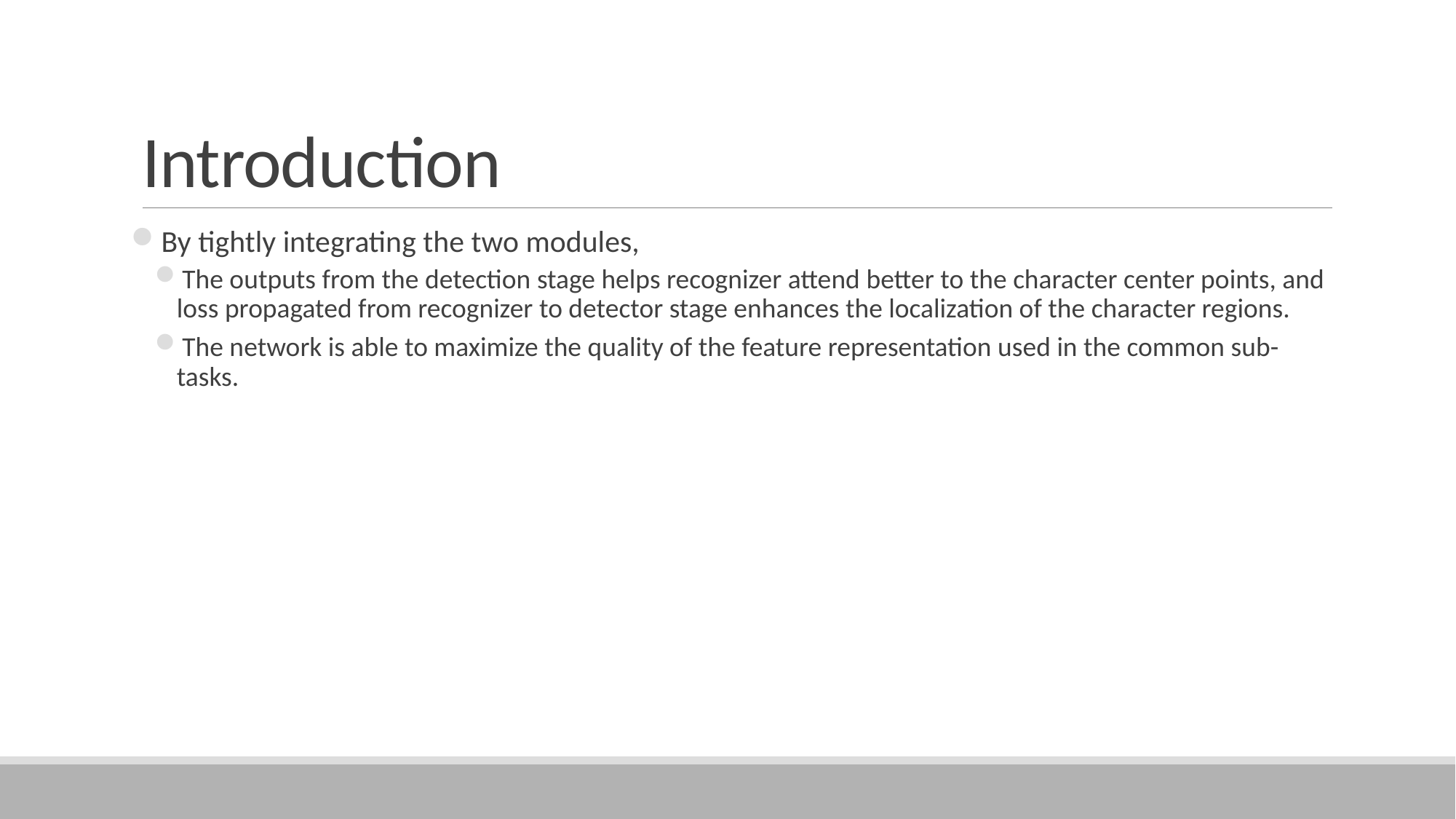

# Introduction
By tightly integrating the two modules,
The outputs from the detection stage helps recognizer attend better to the character center points, and loss propagated from recognizer to detector stage enhances the localization of the character regions.
The network is able to maximize the quality of the feature representation used in the common sub-tasks.